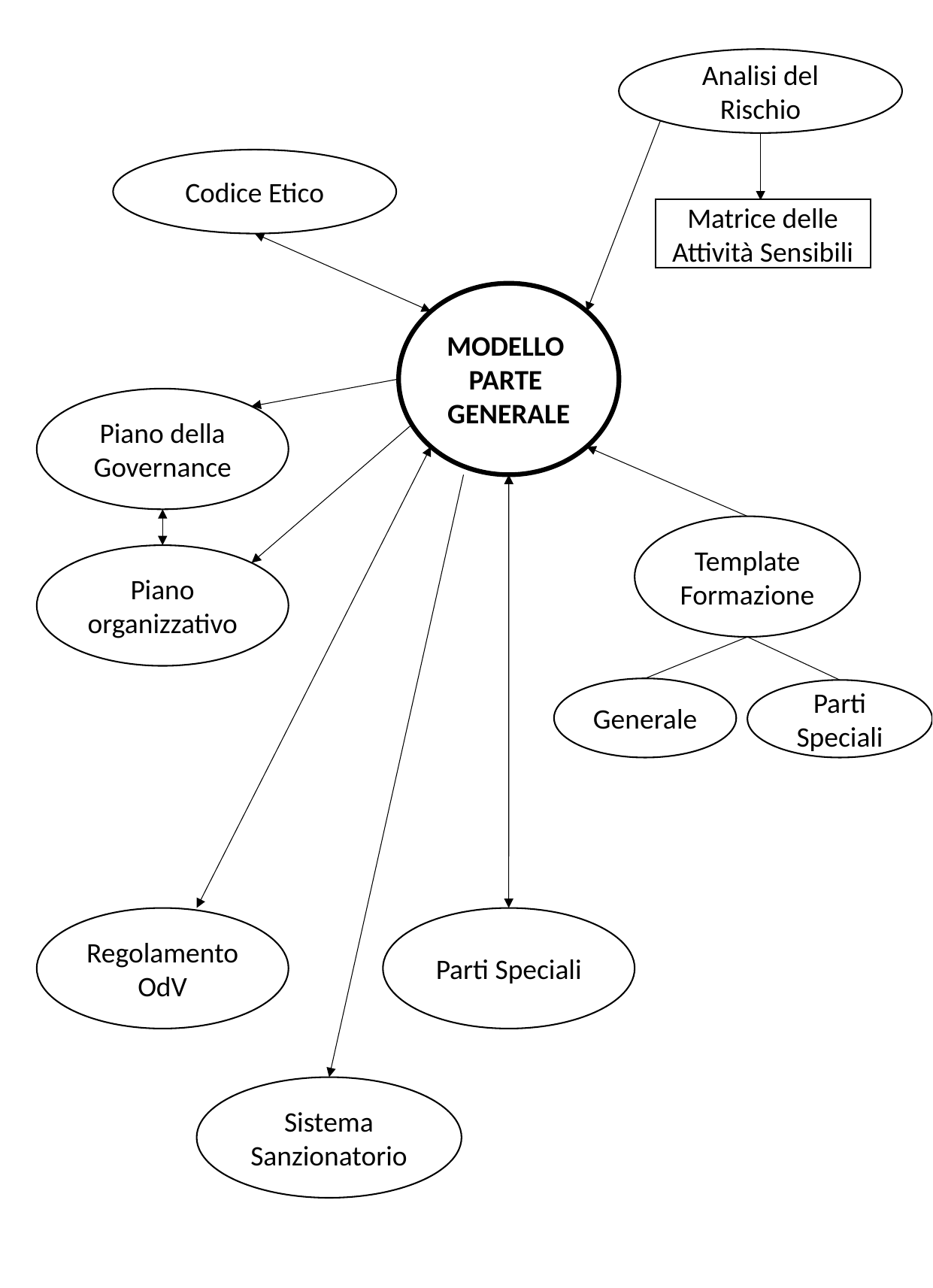

Analisi del Rischio
Codice Etico
Matrice delle Attività Sensibili
MODELLO
PARTE
GENERALE
Piano della Governance
Template Formazione
Piano organizzativo
Generale
Parti Speciali
Regolamento OdV
Parti Speciali
Sistema Sanzionatorio